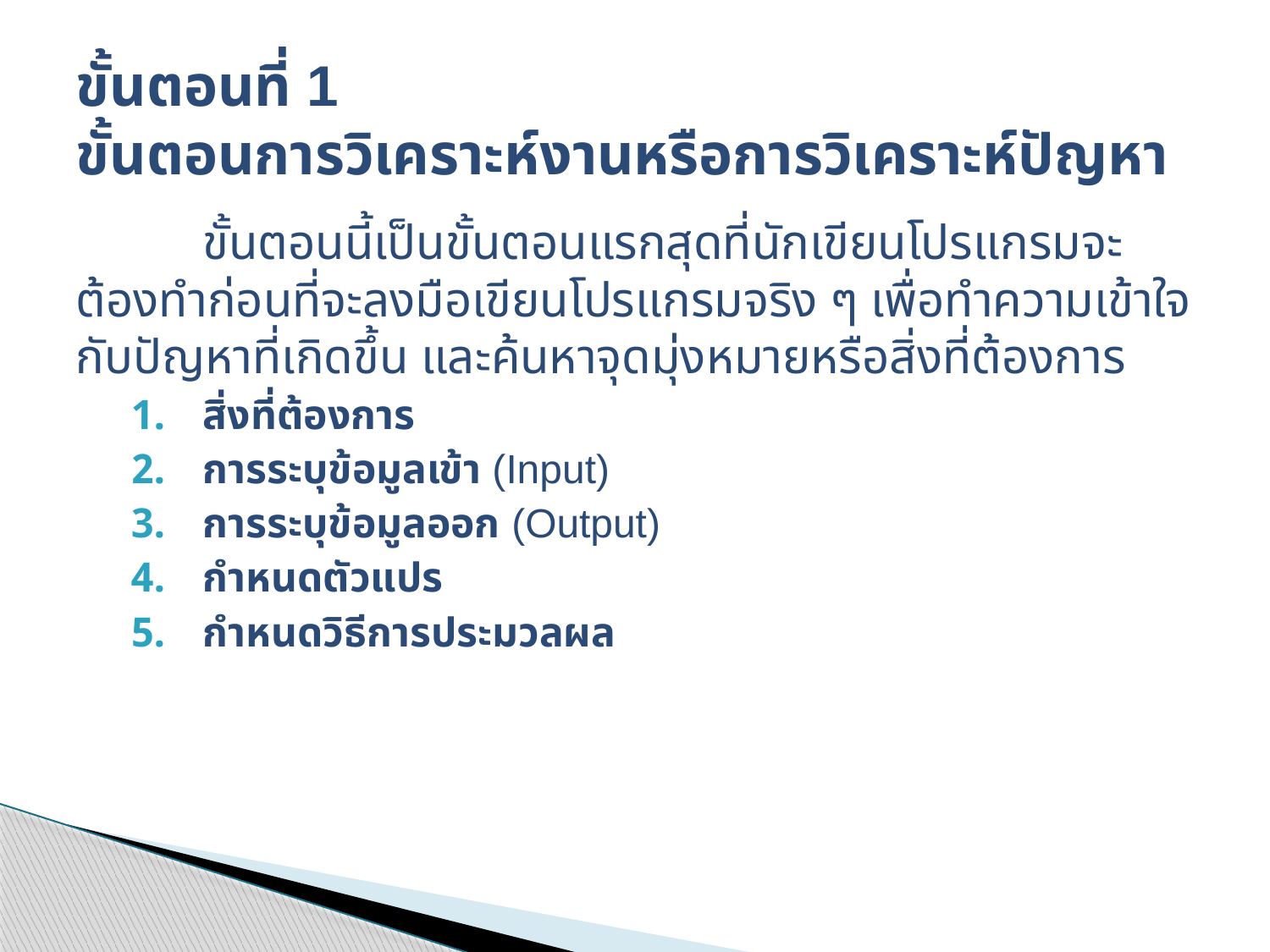

# ขั้นตอนที่ 1 ขั้นตอนการวิเคราะห์งานหรือการวิเคราะห์ปัญหา
	ขั้นตอนนี้เป็นขั้นตอนแรกสุดที่นักเขียนโปรแกรมจะต้องทำก่อนที่จะลงมือเขียนโปรแกรมจริง ๆ เพื่อทำความเข้าใจกับปัญหาที่เกิดขึ้น และค้นหาจุดมุ่งหมายหรือสิ่งที่ต้องการ
สิ่งที่ต้องการ
การระบุข้อมูลเข้า (Input)
การระบุข้อมูลออก (Output)
กำหนดตัวแปร
กำหนดวิธีการประมวลผล